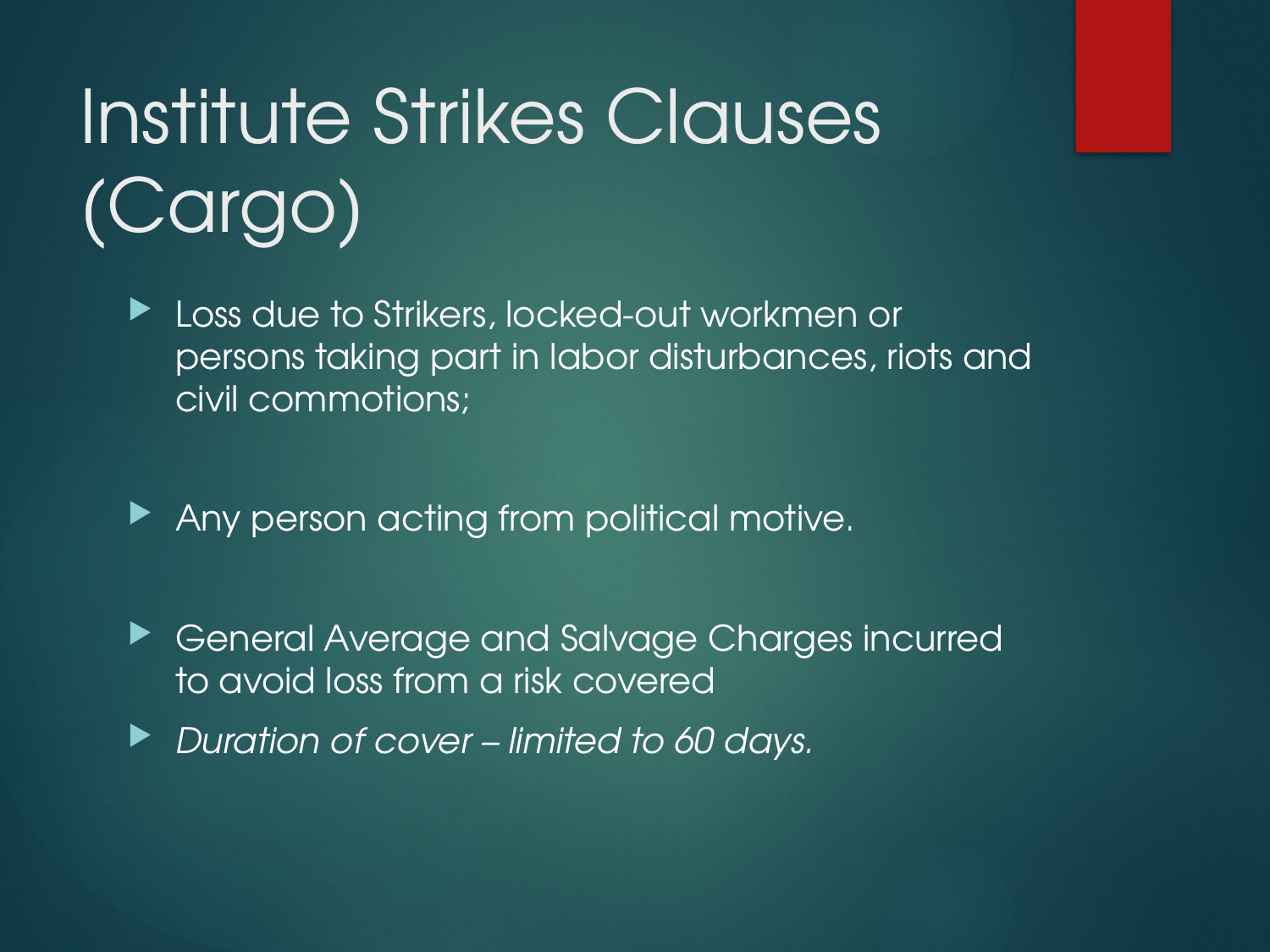

# Institute Strikes Clauses (Cargo)
Loss due to Strikers, locked-out workmen or persons taking part in labor disturbances, riots and civil commotions;

Any person acting from political motive.

General Average and Salvage Charges incurred to avoid loss from a risk covered
Duration of cover – limited to 60 days.